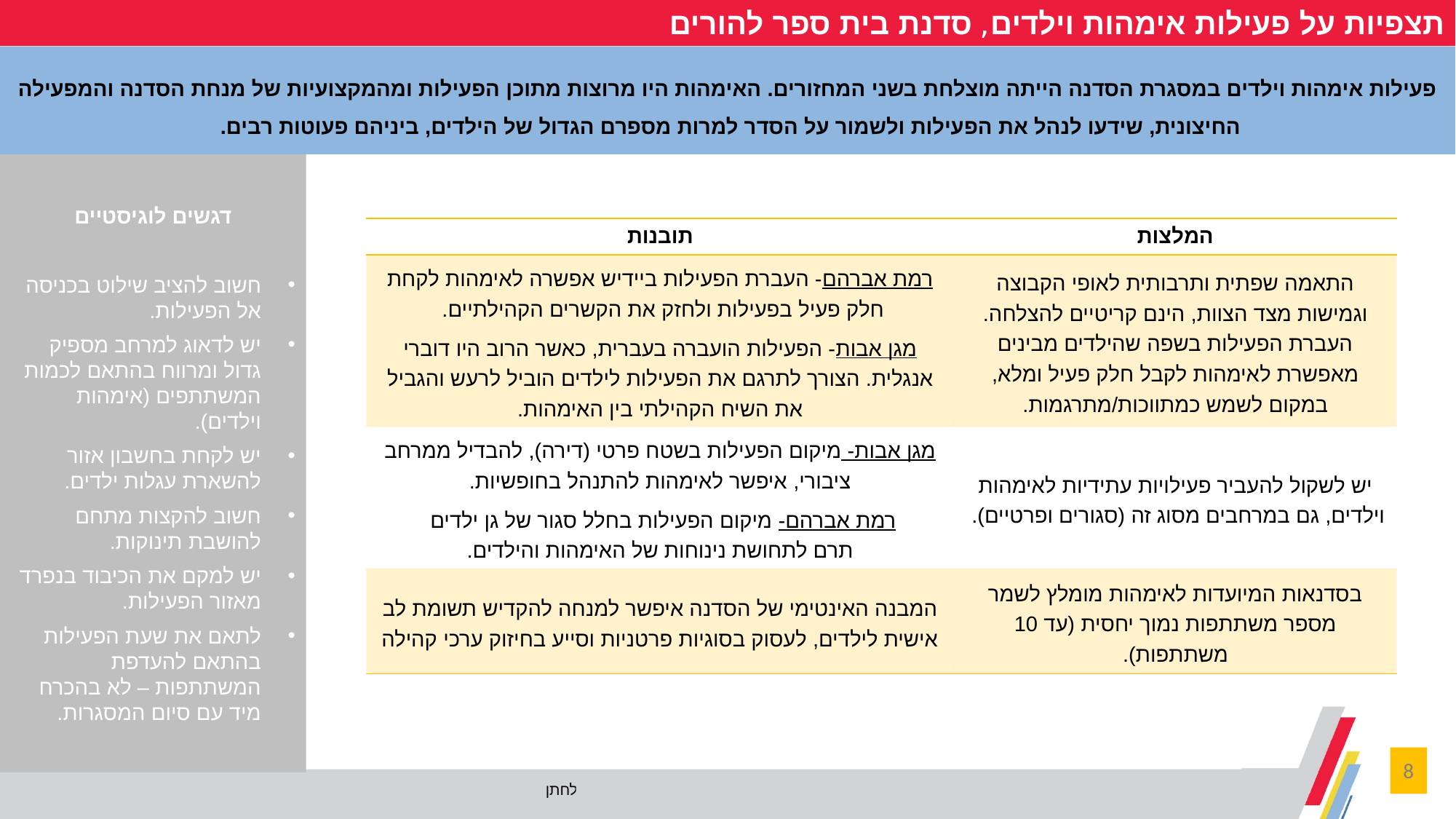

תצפיות על פעילות אימהות וילדים, סדנת בית ספר להורים
פעילות אימהות וילדים במסגרת הסדנה הייתה מוצלחת בשני המחזורים. האימהות היו מרוצות מתוכן הפעילות ומהמקצועיות של מנחת הסדנה והמפעילה החיצונית, שידעו לנהל את הפעילות ולשמור על הסדר למרות מספרם הגדול של הילדים, ביניהם פעוטות רבים.
דגשים לוגיסטיים

חשוב להציב שילוט בכניסה אל הפעילות.
יש לדאוג למרחב מספיק גדול ומרווח בהתאם לכמות המשתתפים (אימהות וילדים).
יש לקחת בחשבון אזור להשארת עגלות ילדים.
חשוב להקצות מתחם להושבת תינוקות.
יש למקם את הכיבוד בנפרד מאזור הפעילות.
לתאם את שעת הפעילות בהתאם להעדפת המשתתפות – לא בהכרח מיד עם סיום המסגרות.
| תובנות | המלצות |
| --- | --- |
| רמת אברהם- העברת הפעילות ביידיש אפשרה לאימהות לקחת חלק פעיל בפעילות ולחזק את הקשרים הקהילתיים. מגן אבות- הפעילות הועברה בעברית, כאשר הרוב היו דוברי אנגלית. הצורך לתרגם את הפעילות לילדים הוביל לרעש והגביל את השיח הקהילתי בין האימהות. | התאמה שפתית ותרבותית לאופי הקבוצה וגמישות מצד הצוות, הינם קריטיים להצלחה. העברת הפעילות בשפה שהילדים מבינים מאפשרת לאימהות לקבל חלק פעיל ומלא, במקום לשמש כמתווכות/מתרגמות. |
| מגן אבות- מיקום הפעילות בשטח פרטי (דירה), להבדיל ממרחב ציבורי, איפשר לאימהות להתנהל בחופשיות. רמת אברהם- מיקום הפעילות בחלל סגור של גן ילדים תרם לתחושת נינוחות של האימהות והילדים. | יש לשקול להעביר פעילויות עתידיות לאימהות וילדים, גם במרחבים מסוג זה (סגורים ופרטיים). |
| המבנה האינטימי של הסדנה איפשר למנחה להקדיש תשומת לב אישית לילדים, לעסוק בסוגיות פרטניות וסייע בחיזוק ערכי קהילה | בסדנאות המיועדות לאימהות מומלץ לשמר מספר משתתפות נמוך יחסית (עד 10 משתתפות). |
8